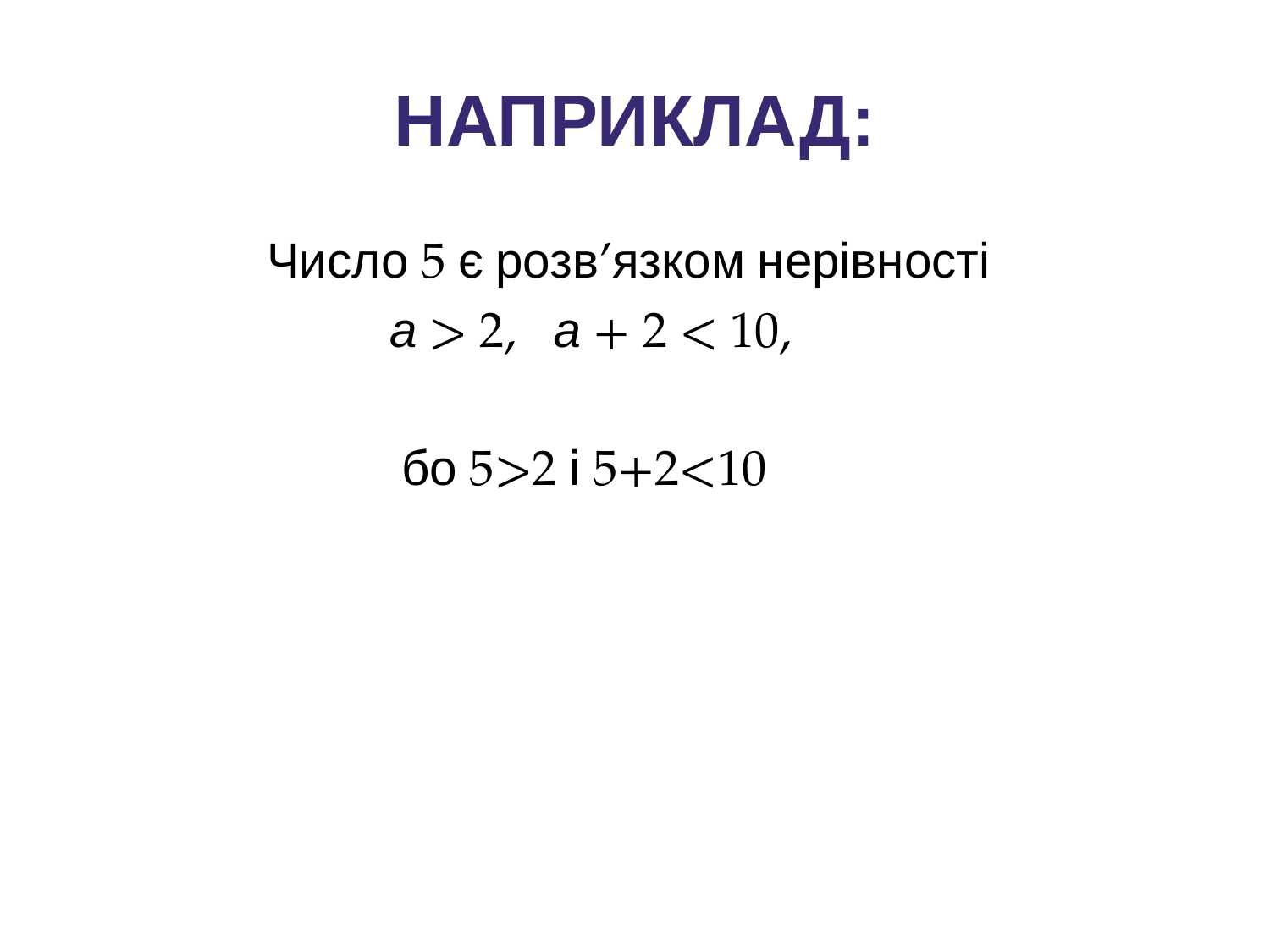

# НАПРИКЛАД:
              Число 5 є розв’язком нерівності
                        а > 2,   а + 2 < 10,

                         бо 5>2 і 5+2<10